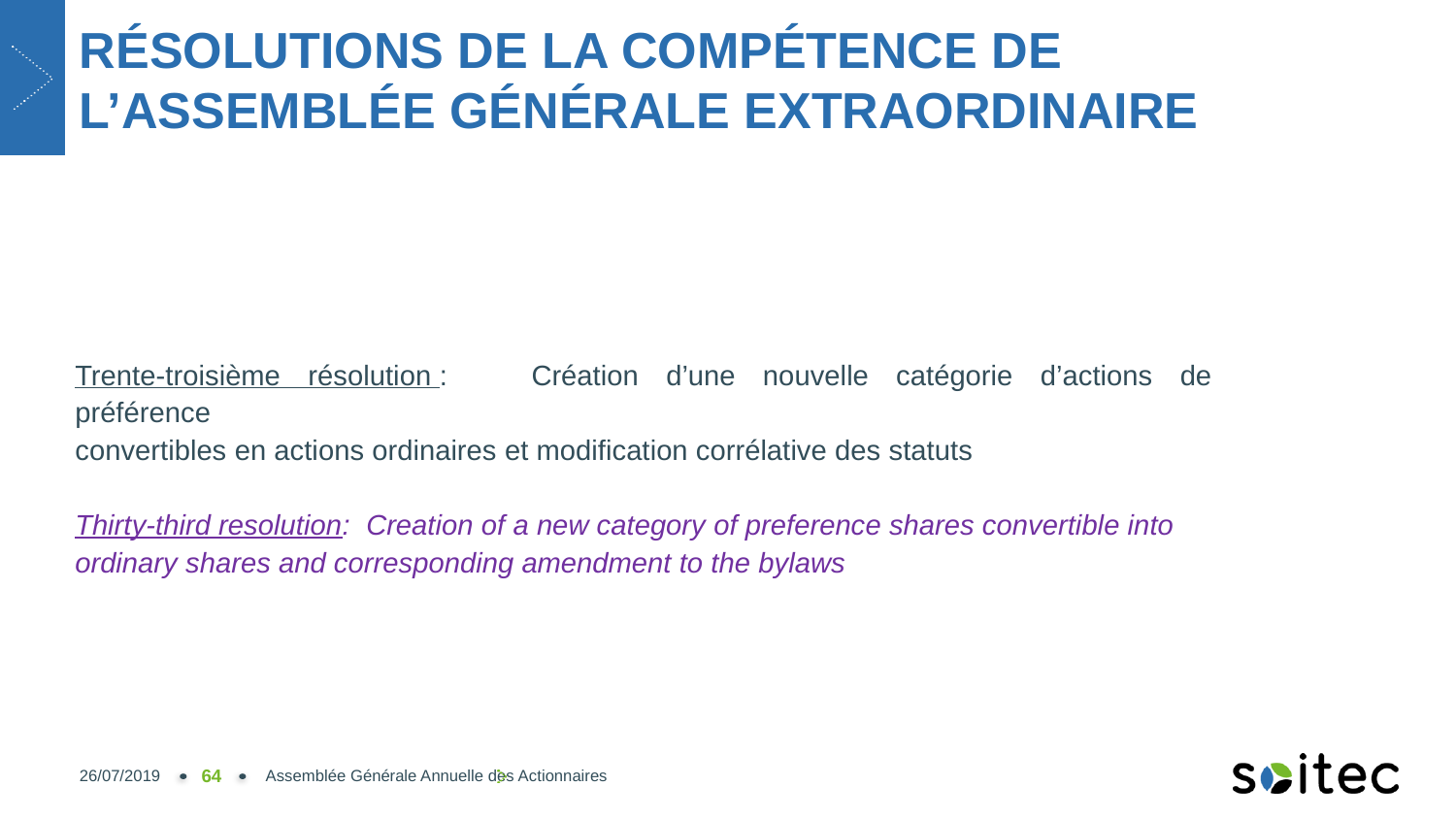

# RÉSOLUTIONS DE LA COMPÉTENCE DE L’ASSEMBLÉE GÉNÉRALE EXTRAORDINAIRE
Trente-troisième résolution :	Création d’une nouvelle catégorie d’actions de préférence
convertibles en actions ordinaires et modification corrélative des statuts

Thirty-third resolution:	Creation of a new category of preference shares convertible into
ordinary shares and corresponding amendment to the bylaws
26/07/2019
64
Assemblée Générale Annuelle des Actionnaires